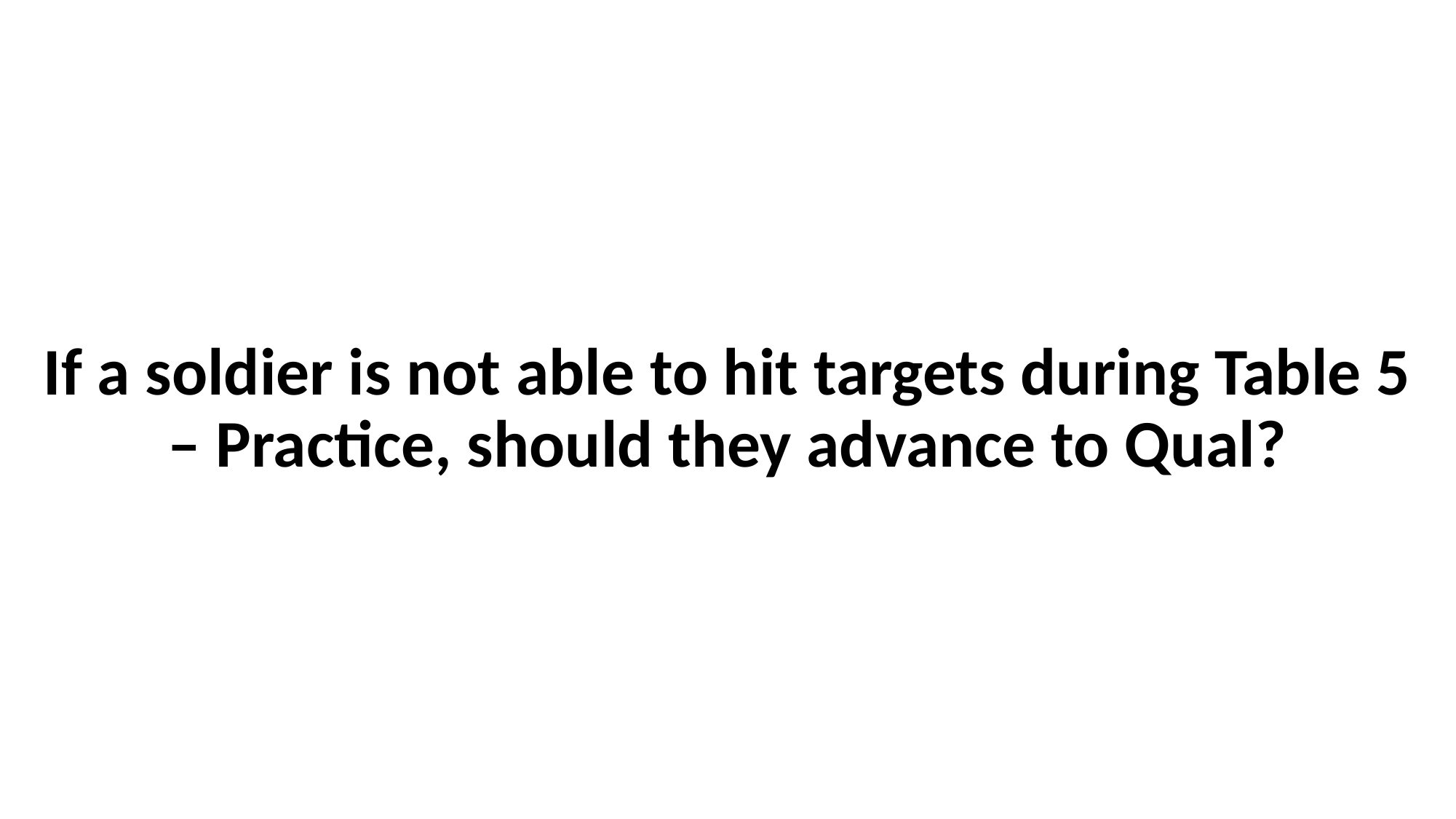

# If a soldier is not able to hit targets during Table 5 – Practice, should they advance to Qual?